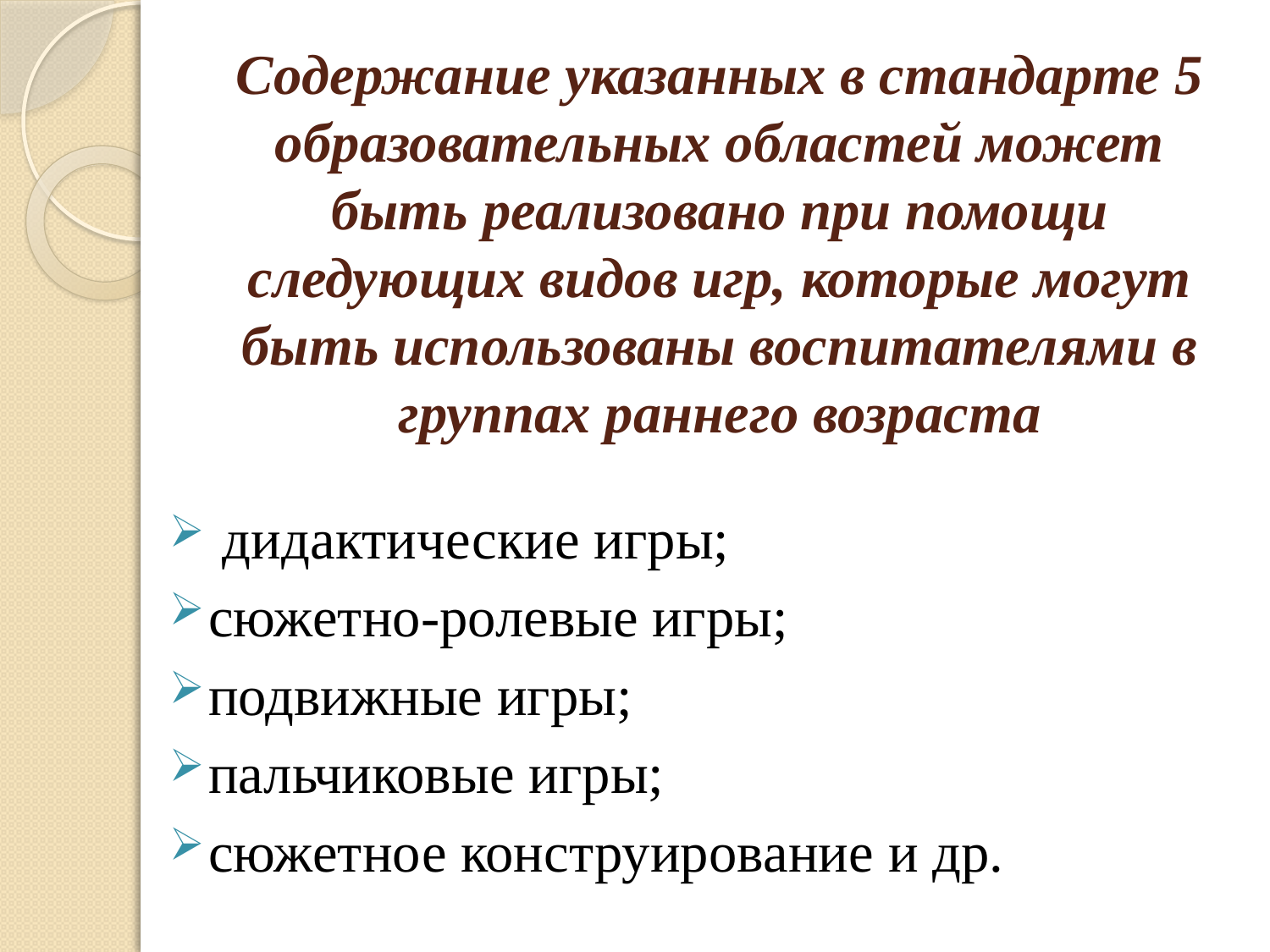

# Содержание указанных в стандарте 5 образовательных областей может быть реализовано при помощи следующих видов игр, которые могут быть использованы воспитателями в группах раннего возраста
 дидактические игры;
сюжетно-ролевые игры;
подвижные игры;
пальчиковые игры;
сюжетное конструирование и др.